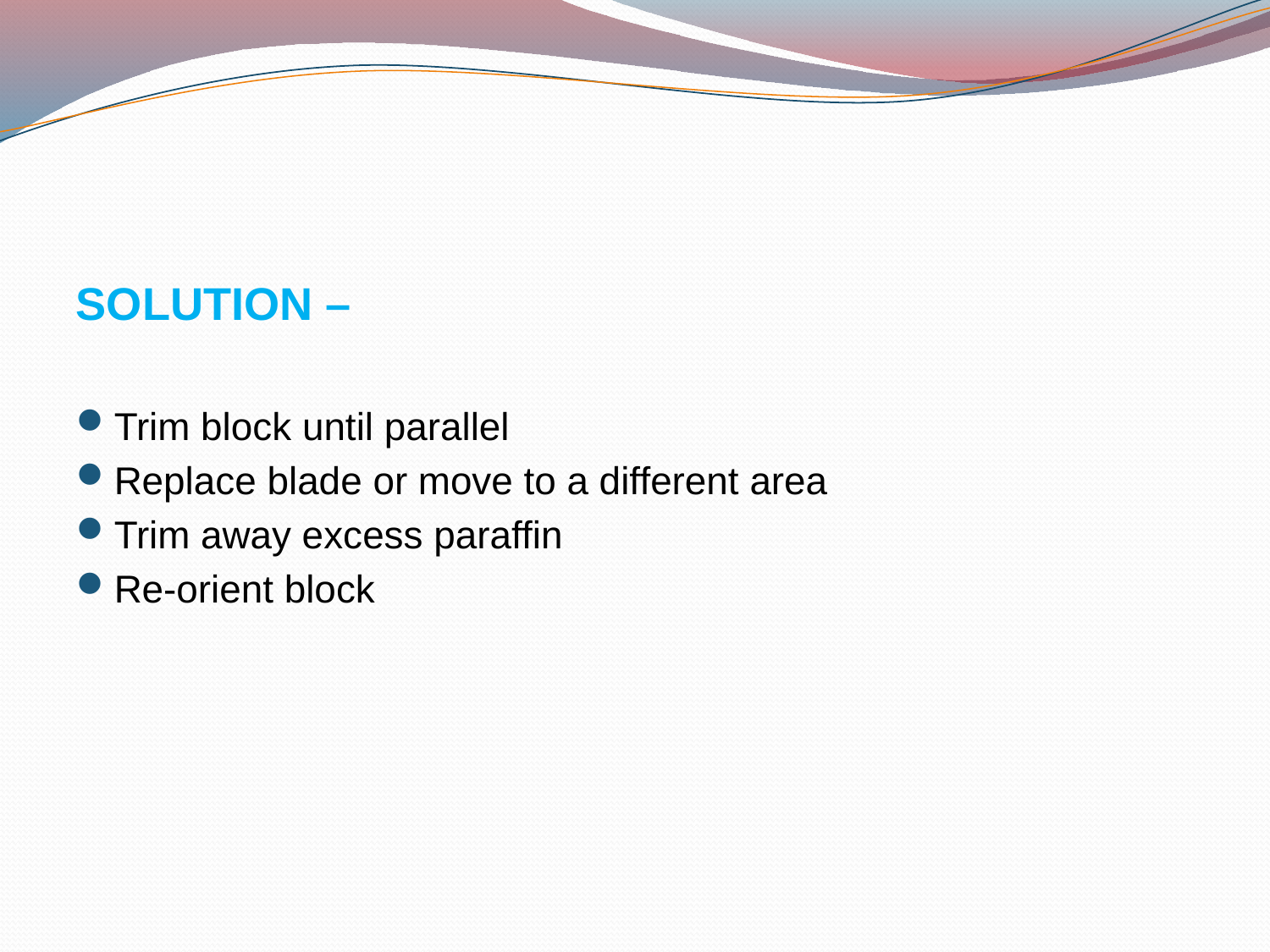

SOLUTION –

Trim block until parallel
Replace blade or move to a different area
Trim away excess paraffin
Re-orient block